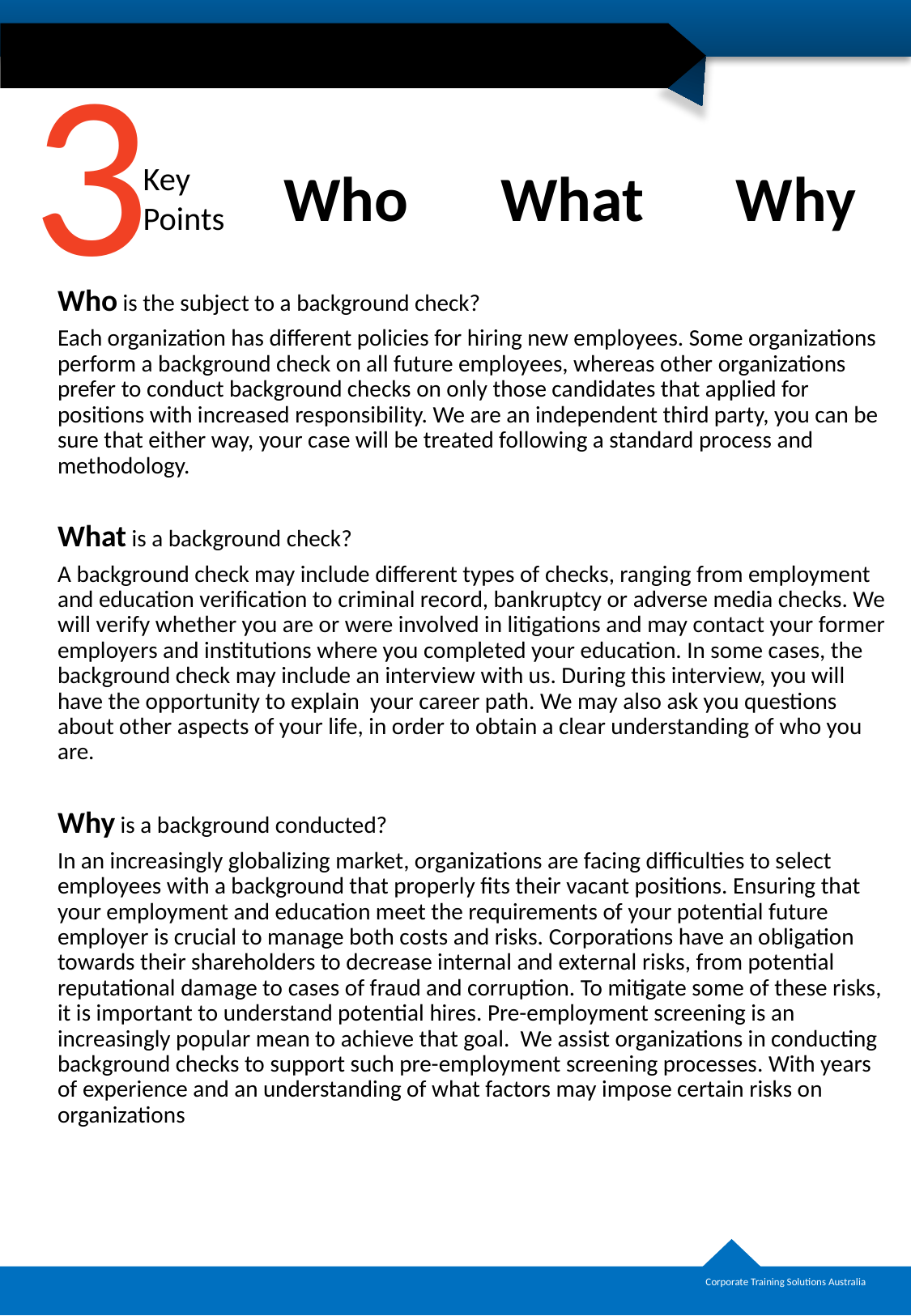

3
Key
Points
Who
What
Why
Who is the subject to a background check?
Each organization has different policies for hiring new employees. Some organizations perform a background check on all future employees, whereas other organizations prefer to conduct background checks on only those candidates that applied for positions with increased responsibility. We are an independent third party, you can be sure that either way, your case will be treated following a standard process and methodology.

What is a background check?
A background check may include different types of checks, ranging from employment and education verification to criminal record, bankruptcy or adverse media checks. We will verify whether you are or were involved in litigations and may contact your former employers and institutions where you completed your education. In some cases, the background check may include an interview with us. During this interview, you will have the opportunity to explain  your career path. We may also ask you questions about other aspects of your life, in order to obtain a clear understanding of who you are.

Why is a background conducted?
In an increasingly globalizing market, organizations are facing difficulties to select employees with a background that properly fits their vacant positions. Ensuring that your employment and education meet the requirements of your potential future employer is crucial to manage both costs and risks. Corporations have an obligation towards their shareholders to decrease internal and external risks, from potential reputational damage to cases of fraud and corruption. To mitigate some of these risks, it is important to understand potential hires. Pre-employment screening is an increasingly popular mean to achieve that goal.  We assist organizations in conducting background checks to support such pre-employment screening processes. With years of experience and an understanding of what factors may impose certain risks on organizations